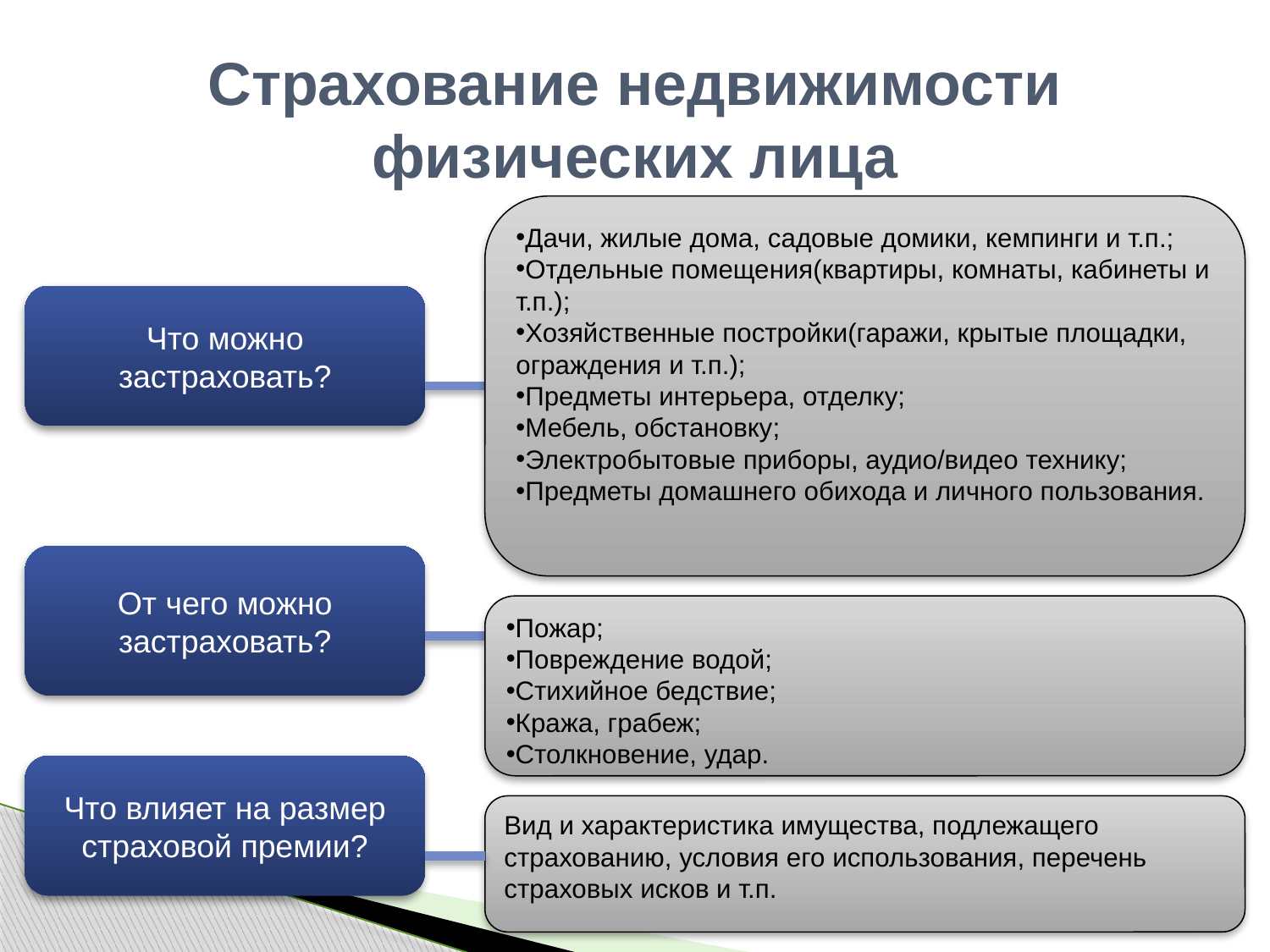

# Страхование недвижимости физических лица
Дачи, жилые дома, садовые домики, кемпинги и т.п.;
Отдельные помещения(квартиры, комнаты, кабинеты и т.п.);
Хозяйственные постройки(гаражи, крытые площадки, ограждения и т.п.);
Предметы интерьера, отделку;
Мебель, обстановку;
Электробытовые приборы, аудио/видео технику;
Предметы домашнего обихода и личного пользования.
Что можно застраховать?
От чего можно застраховать?
Пожар;
Повреждение водой;
Стихийное бедствие;
Кража, грабеж;
Столкновение, удар.
Что влияет на размер страховой премии?
Вид и характеристика имущества, подлежащего страхованию, условия его использования, перечень страховых исков и т.п.